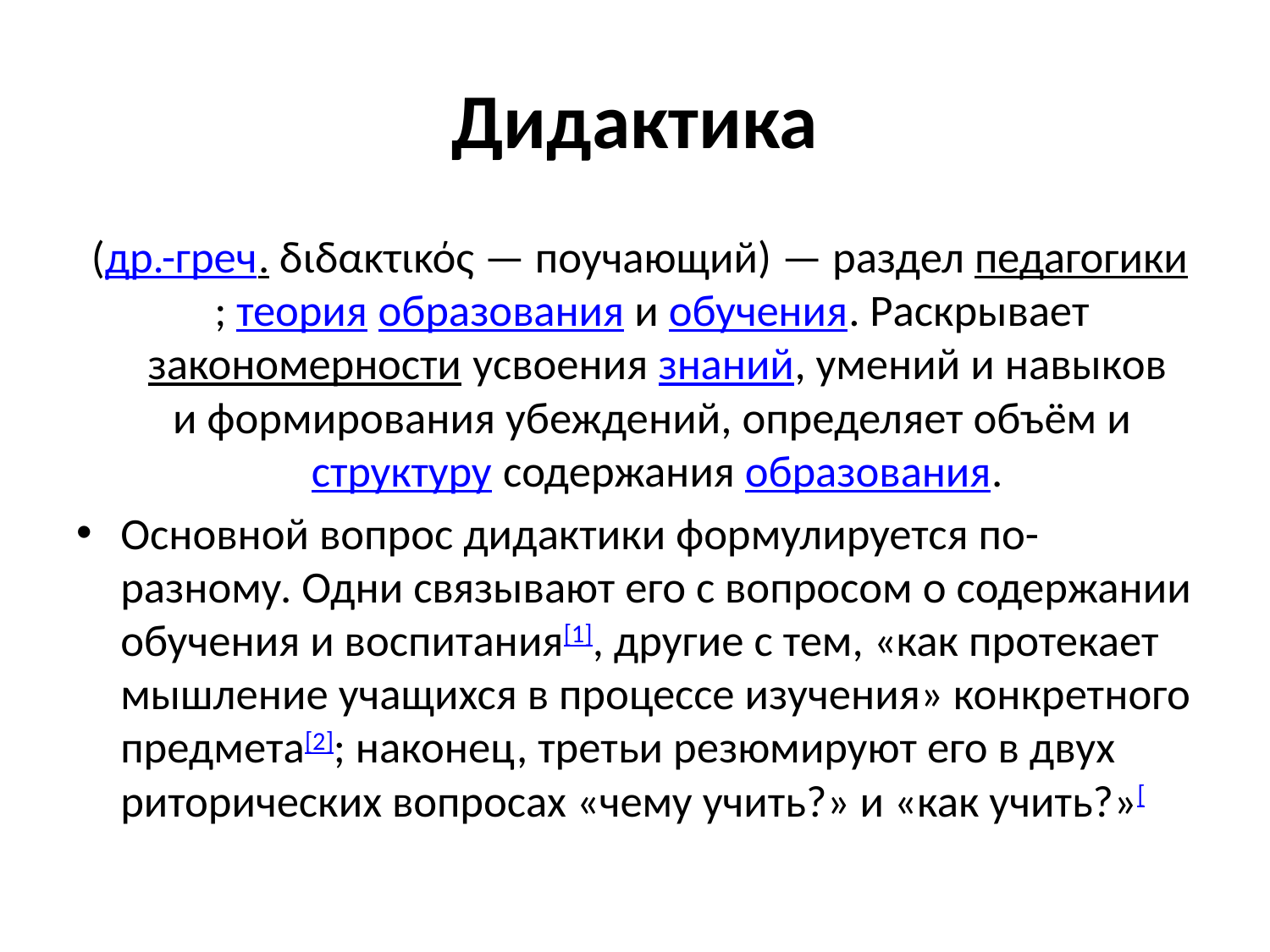

# Дидактика
 (др.-греч. διδακτικός — поучающий) — раздел педагогики; теория образования и обучения. Раскрывает закономерности усвоения знаний, умений и навыков и формирования убеждений, определяет объём и структуру содержания образования.
Основной вопрос дидактики формулируется по-разному. Одни связывают его с вопросом о содержании обучения и воспитания[1], другие с тем, «как протекает мышление учащихся в процессе изучения» конкретного предмета[2]; наконец, третьи резюмируют его в двух риторических вопросах «чему учить?» и «как учить?»[